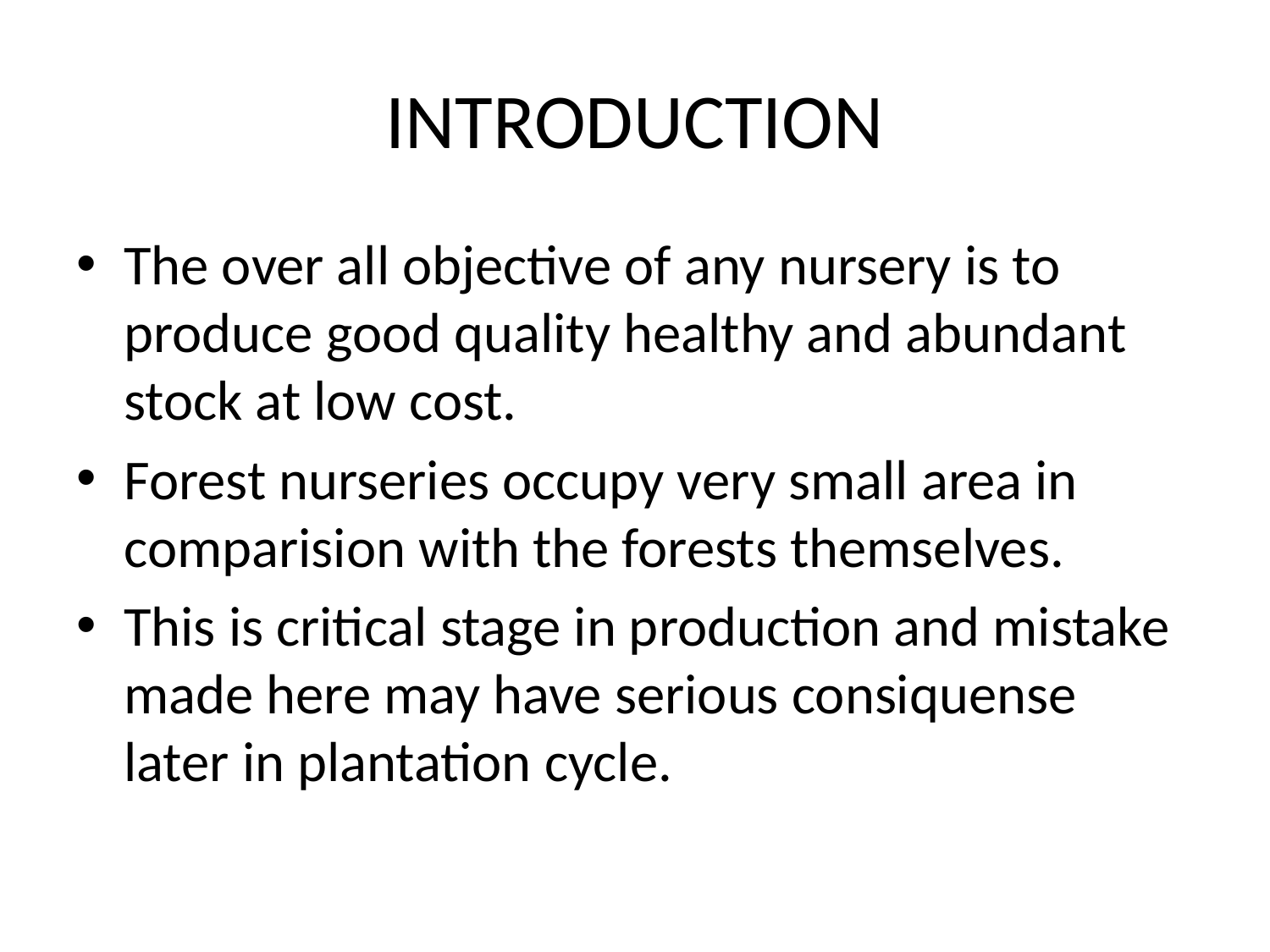

# INTRODUCTION
The over all objective of any nursery is to produce good quality healthy and abundant stock at low cost.
Forest nurseries occupy very small area in comparision with the forests themselves.
This is critical stage in production and mistake made here may have serious consiquense later in plantation cycle.